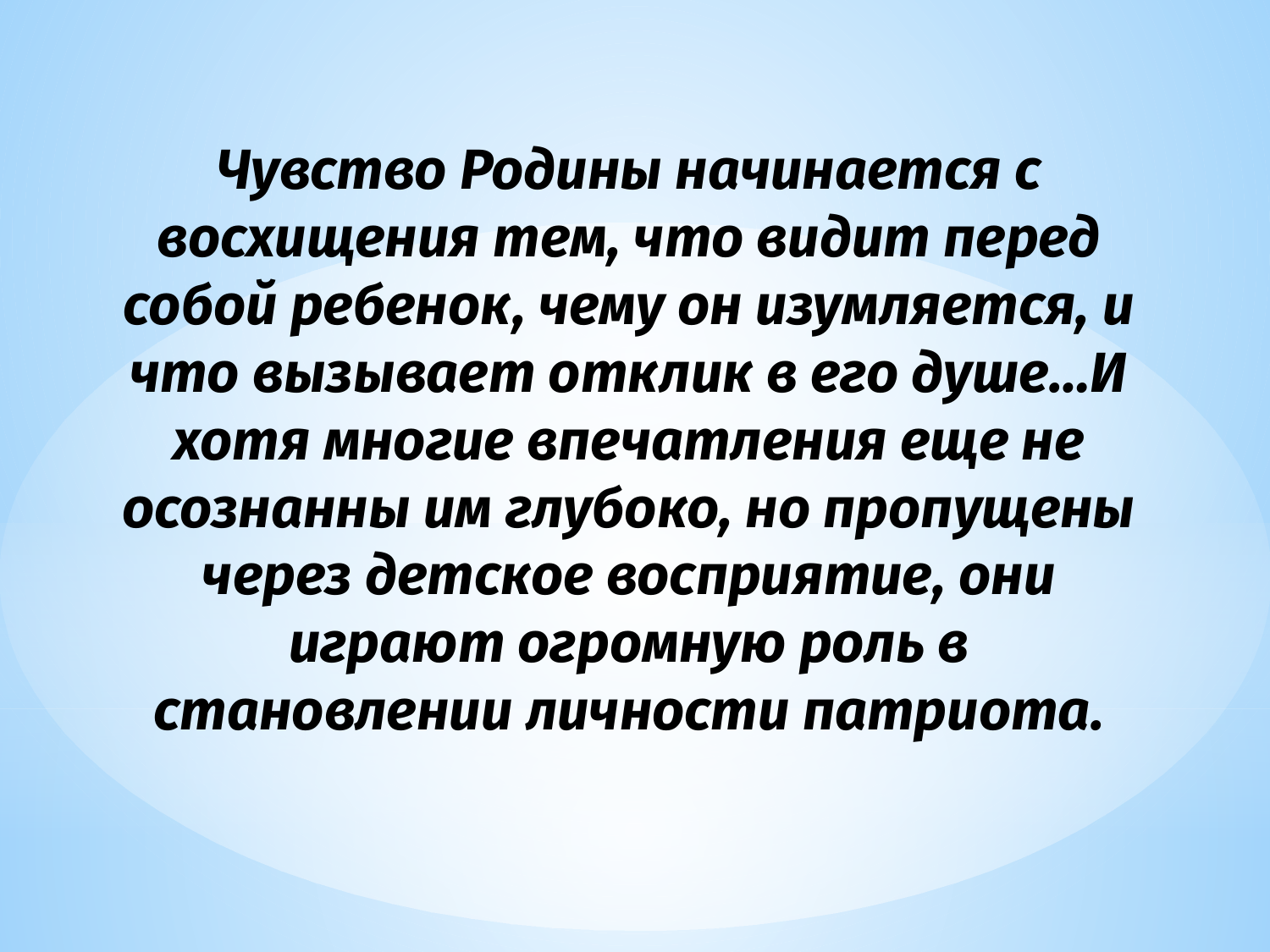

# Чувство Родины начинается с восхищения тем, что видит перед собой ребенок, чему он изумляется, и что вызывает отклик в его душе…И хотя многие впечатления еще не осознанны им глубоко, но пропущены через детское восприятие, они играют огромную роль в становлении личности патриота.